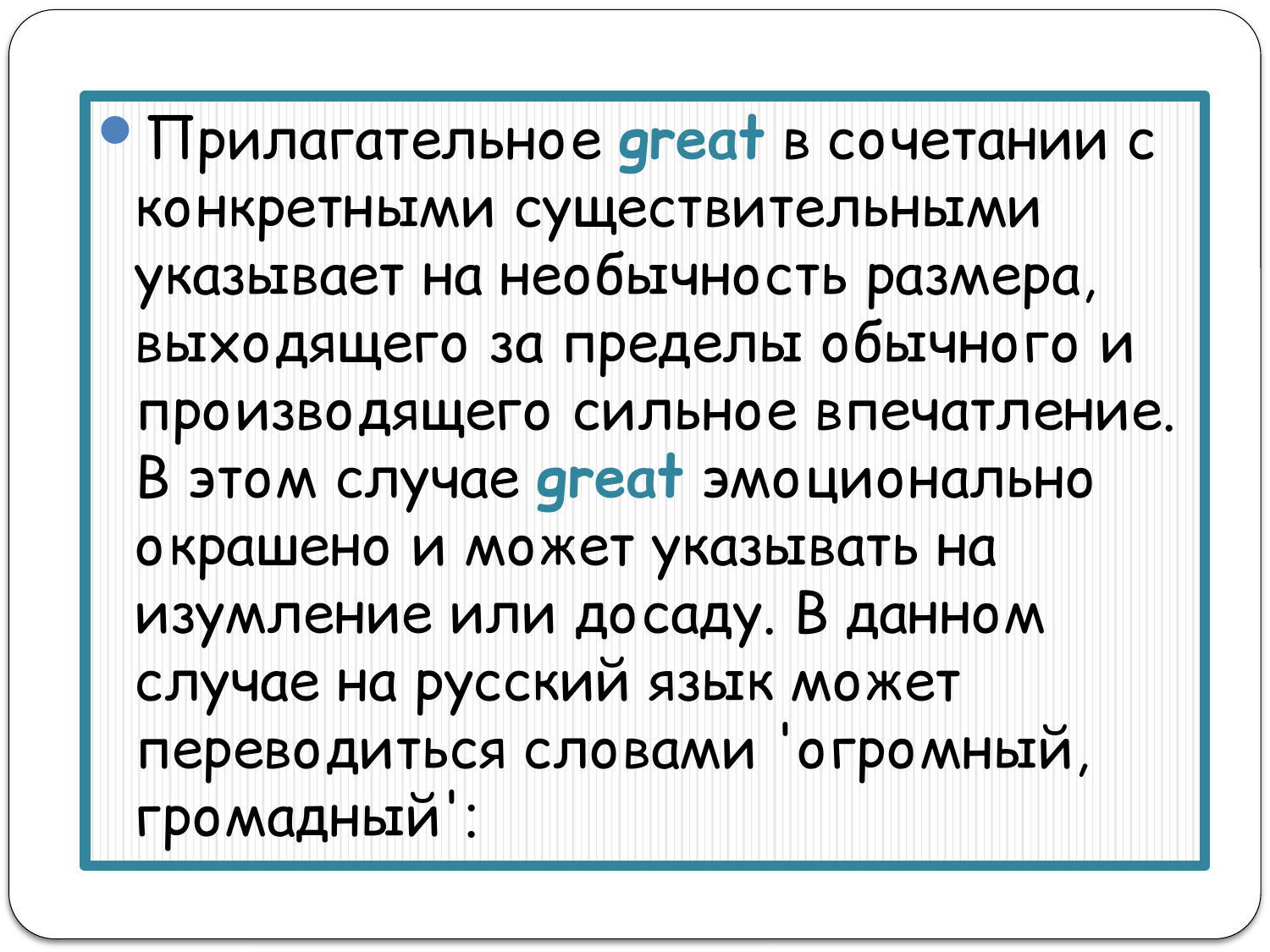

Прилагательное great в сочетании с конкретными существительными указывает на необычность размера, выходящего за пределы обычного и производящего сильное впечатление. В этом случае great эмоционально окрашено и может указывать на изумление или досаду. В данном случае на русский язык может переводиться словами 'огромный, громадный':